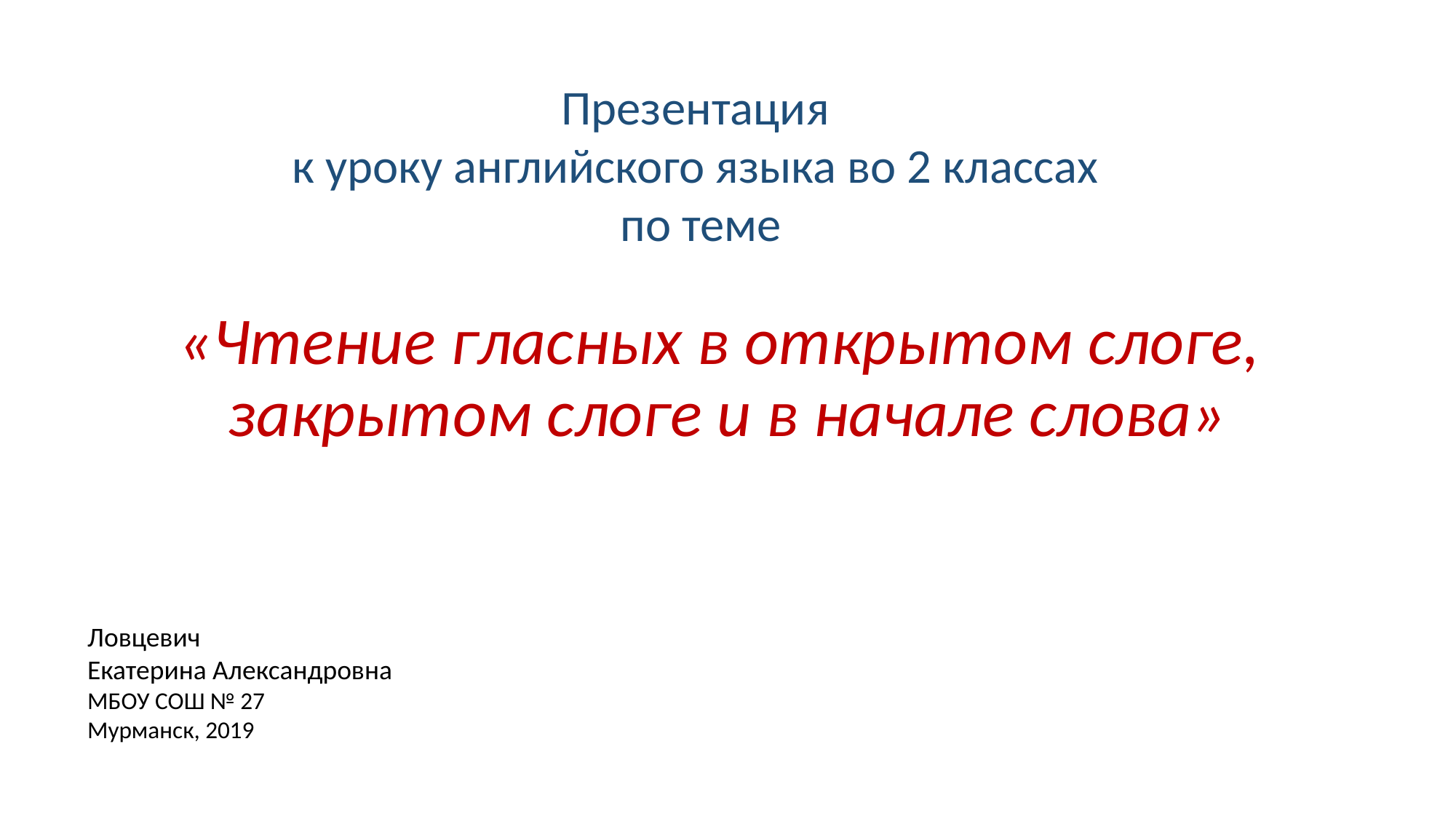

Презентация
к уроку английского языка во 2 классах
по теме
# «Чтение гласных в открытом слоге, закрытом слоге и в начале слова»
Ловцевич
Екатерина Александровна
МБОУ СОШ № 27
Мурманск, 2019